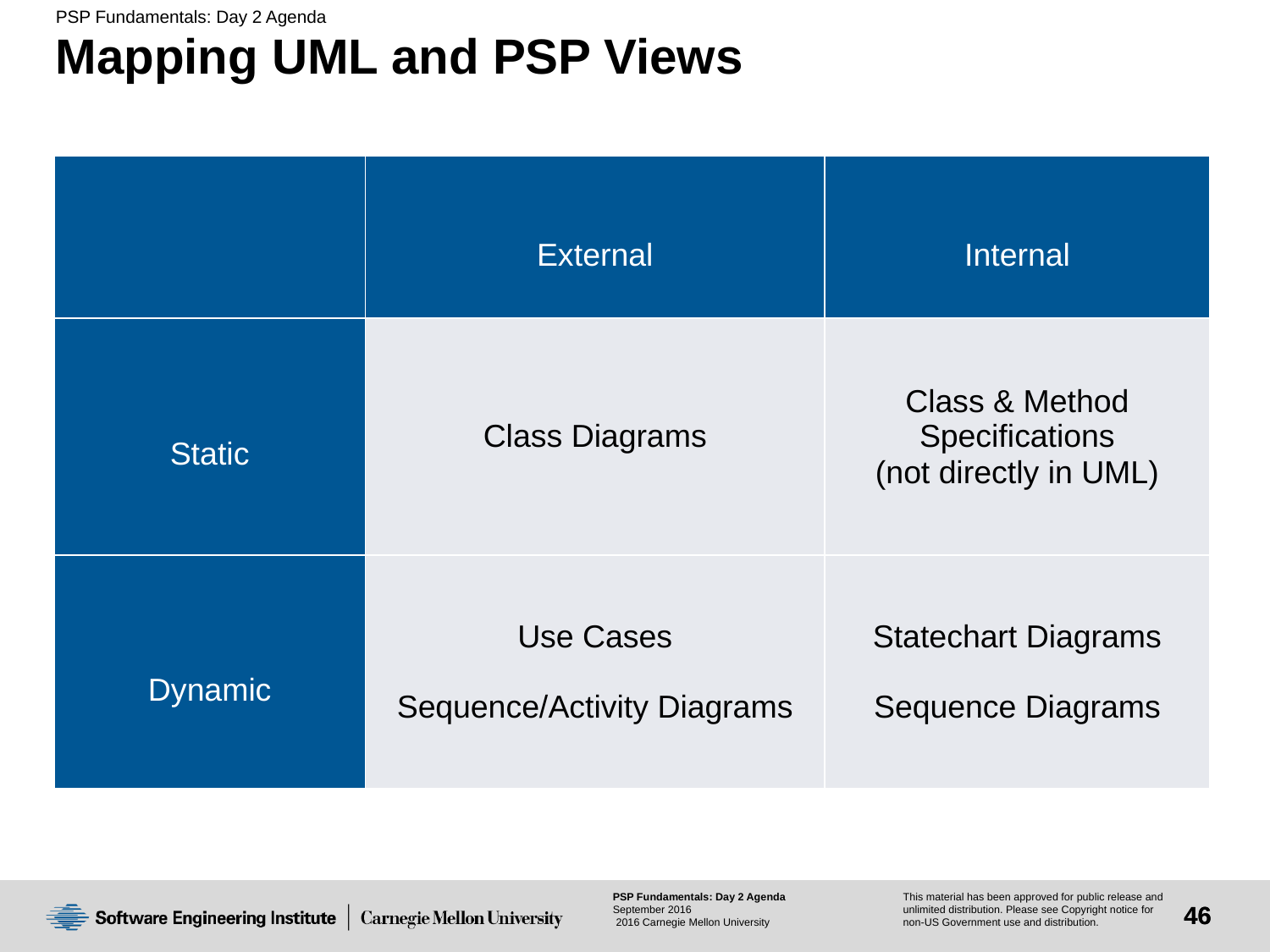

# Mapping UML and PSP Views
|  | External | Internal |
| --- | --- | --- |
| Static | Class Diagrams | Class & Method Specifications (not directly in UML) |
| Dynamic | Use Cases Sequence/Activity Diagrams | Statechart Diagrams Sequence Diagrams |